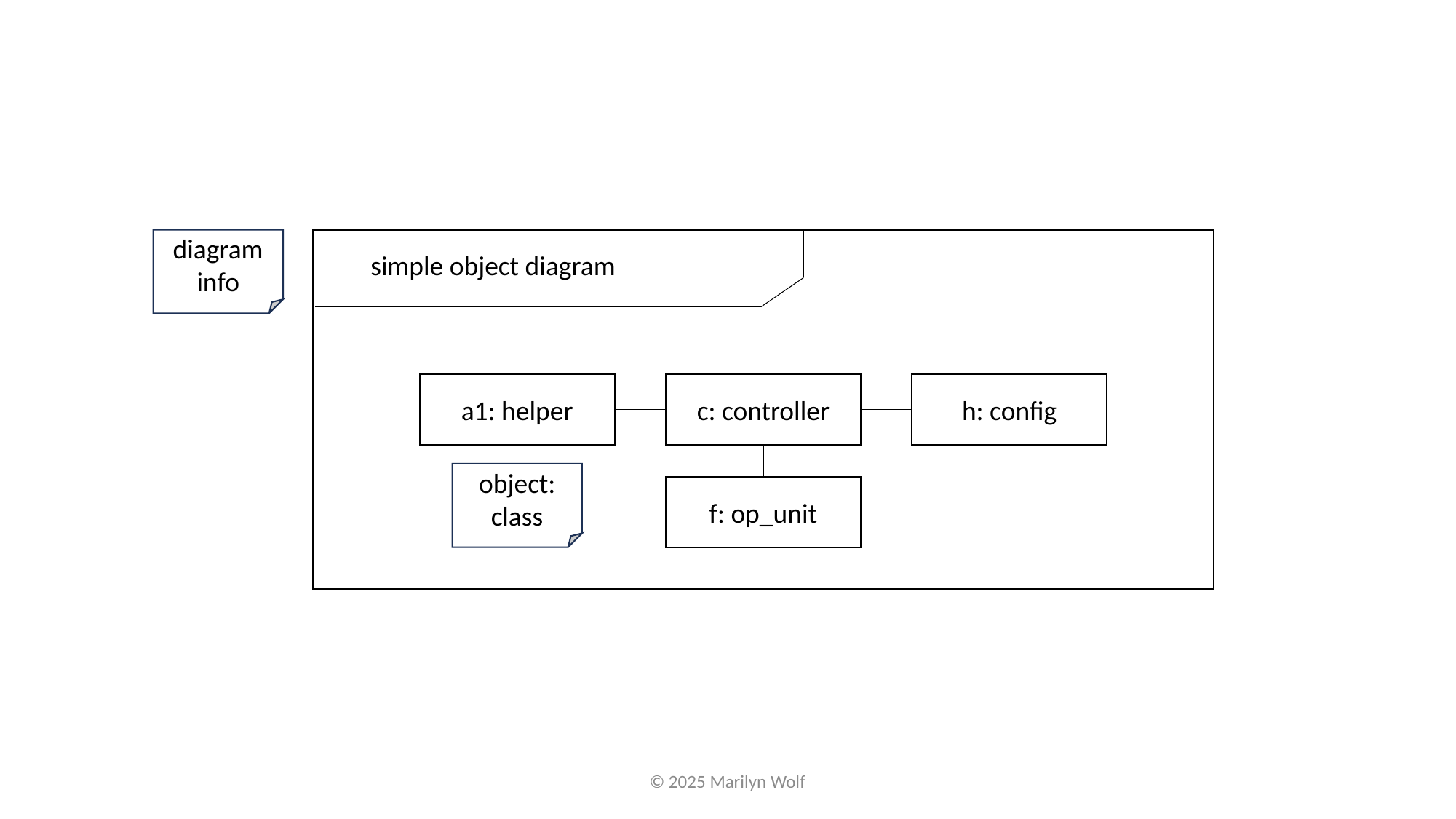

diagram info

simple object diagram
a1: helper
c: controller
h: config
object: class
f: op_unit
© 2025 Marilyn Wolf